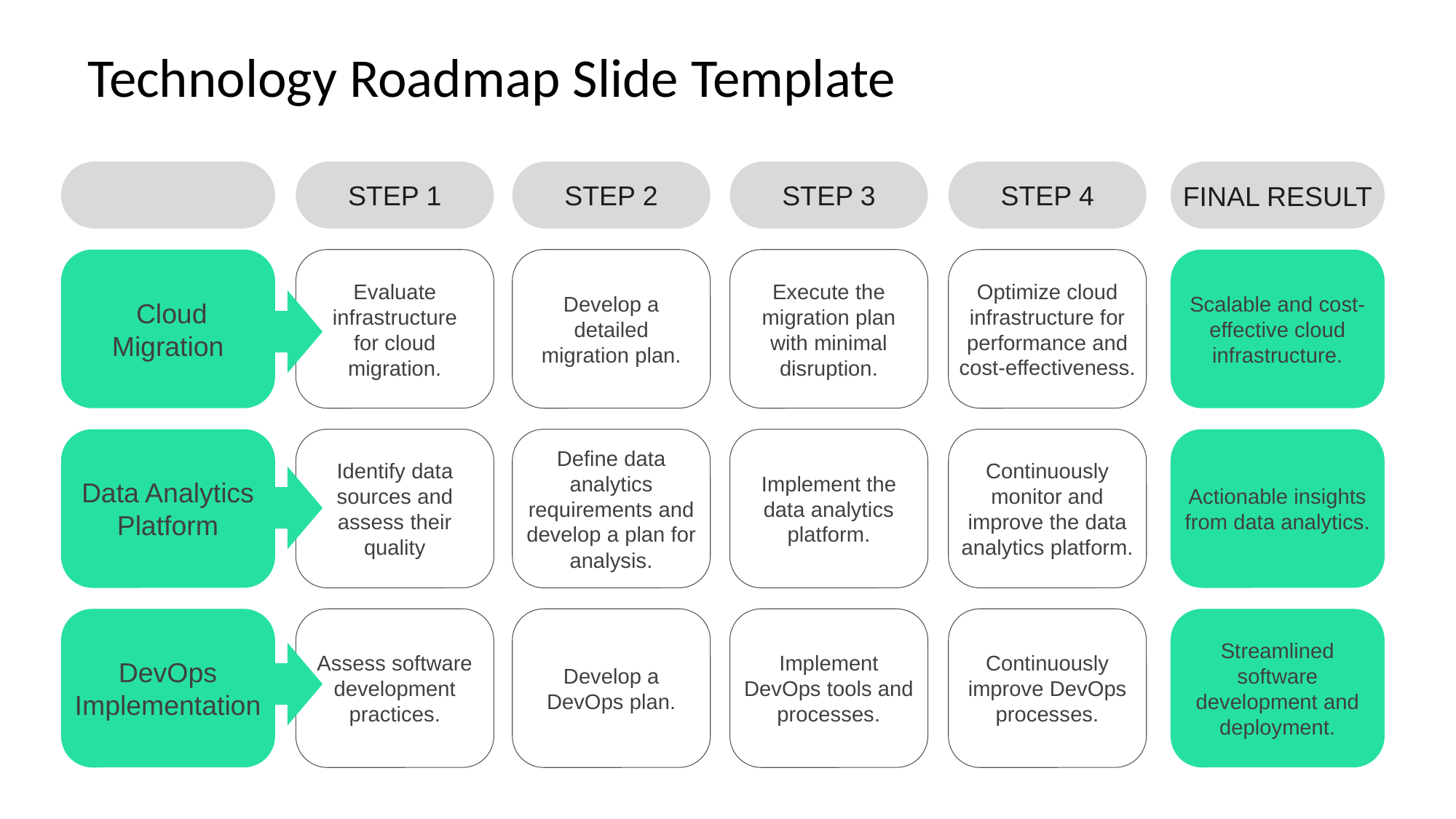

# Technology Roadmap Slide Template

FINAL RESULT
STEP 1
STEP 2
STEP 3
STEP 4

Evaluate infrastructure for cloud migration.
Execute the migration plan with minimal disruption.
Optimize cloud infrastructure for performance and cost-effectiveness.
Develop a detailed migration plan.

Scalable and cost-effective cloud infrastructure.
 Cloud Migration

Define data analytics requirements and develop a plan for analysis.
Identify data sources and assess their quality
Continuously monitor and improve the data analytics platform.

Implement the data analytics platform.
Data Analytics Platform
Actionable insights from data analytics.

Streamlined software development and deployment.

Develop a DevOps plan.
Assess software development practices.
Continuously improve DevOps processes.
Implement DevOps tools and processes.
DevOps Implementation